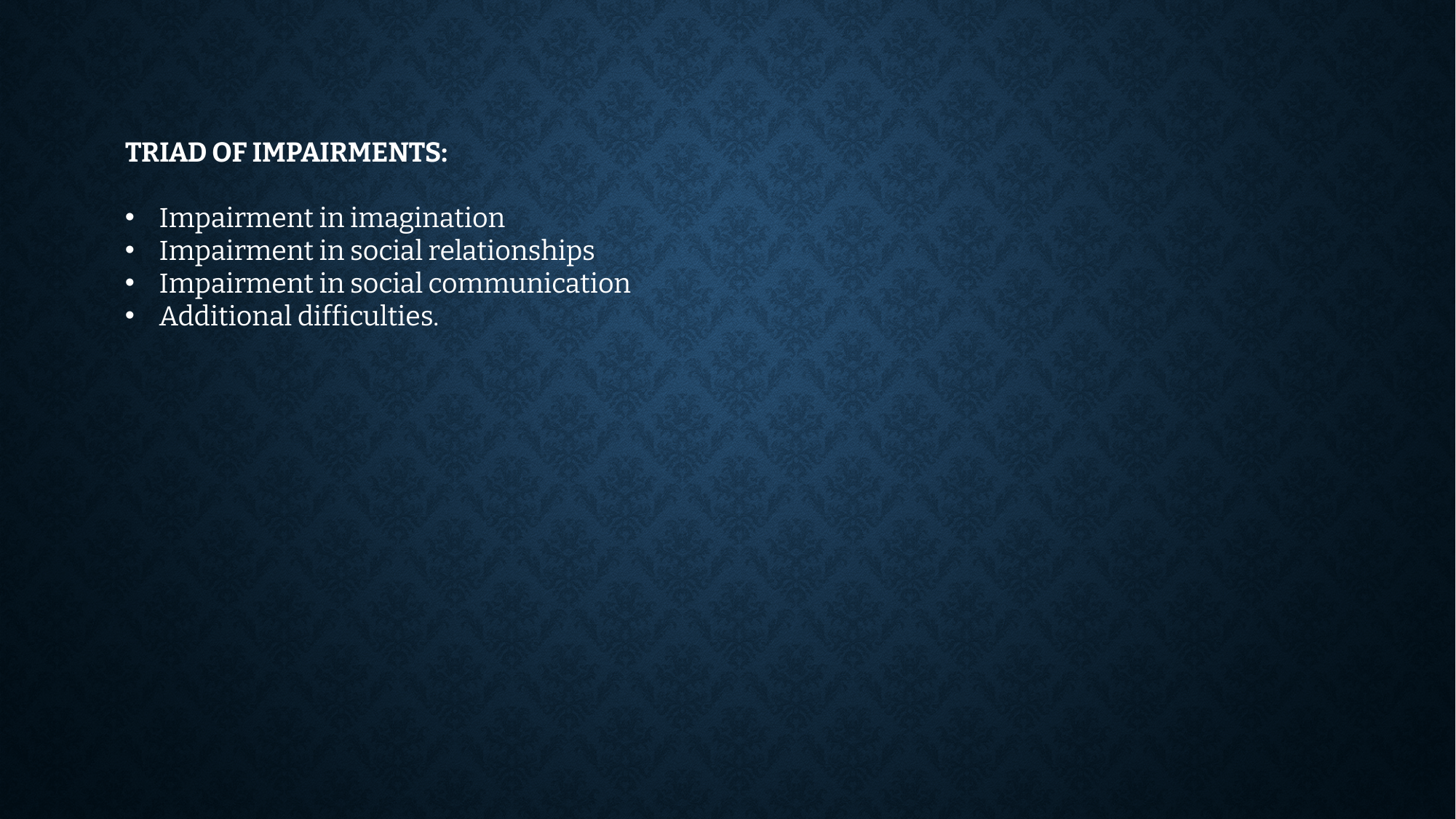

TRIAD OF IMPAIRMENTS:

Impairment in imagination
Impairment in social relationships
Impairment in social communication
Additional difficulties.